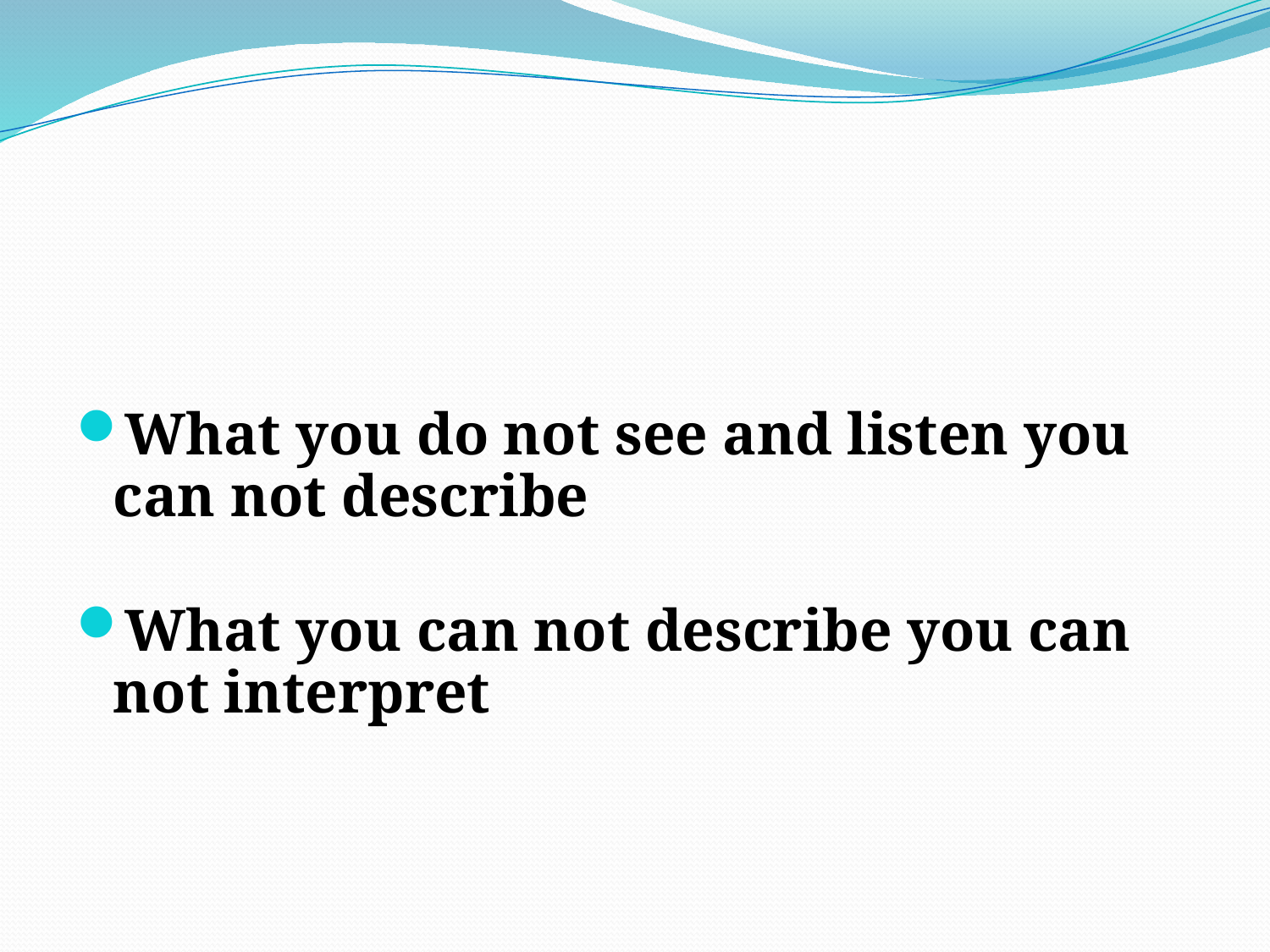

#

What you do not see and listen you can not describe
What you can not describe you can not interpret